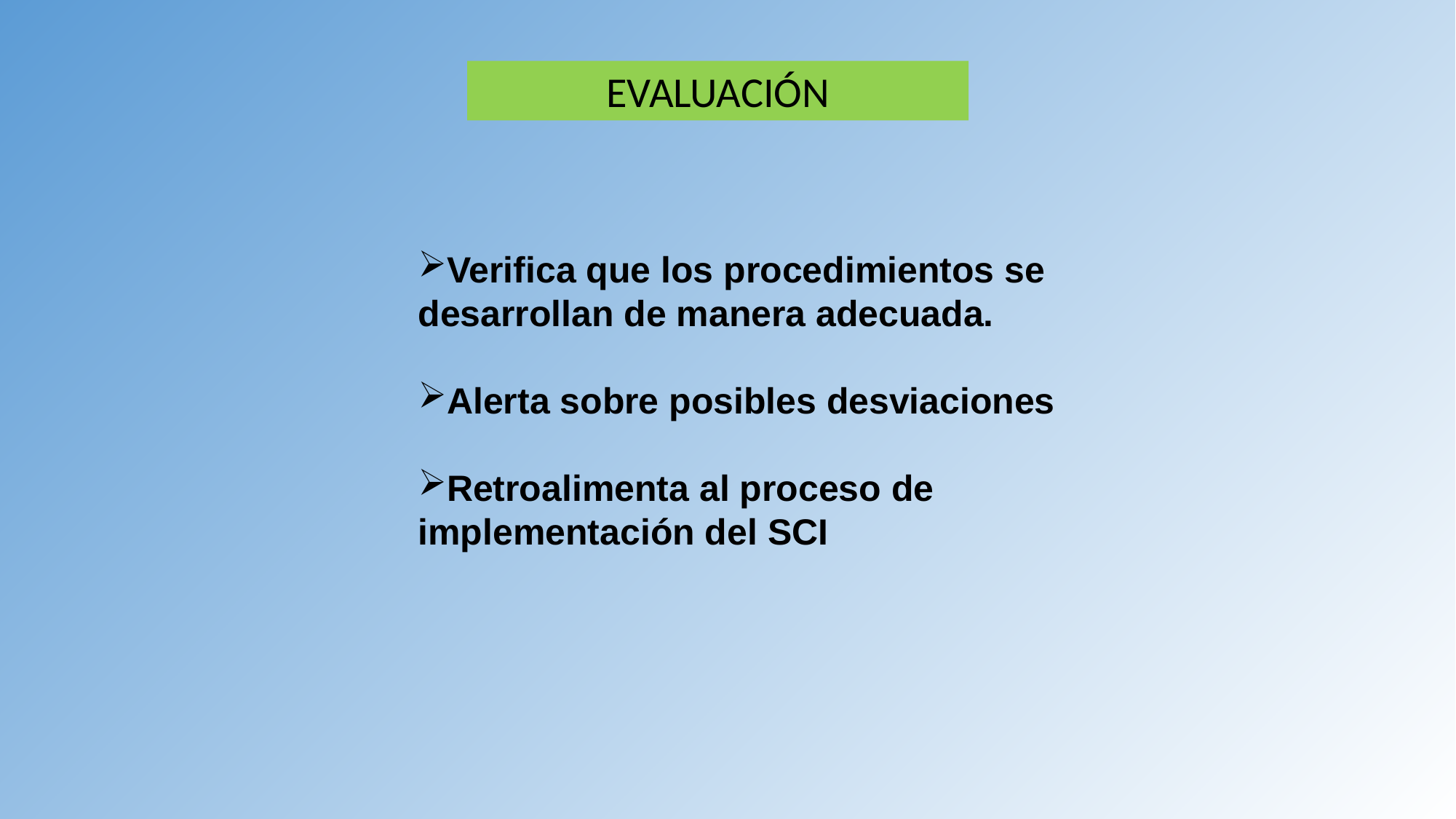

EVALUACIÓN
Verifica que los procedimientos se
desarrollan de manera adecuada.

Alerta sobre posibles desviaciones

Retroalimenta al proceso de
implementación del SCI